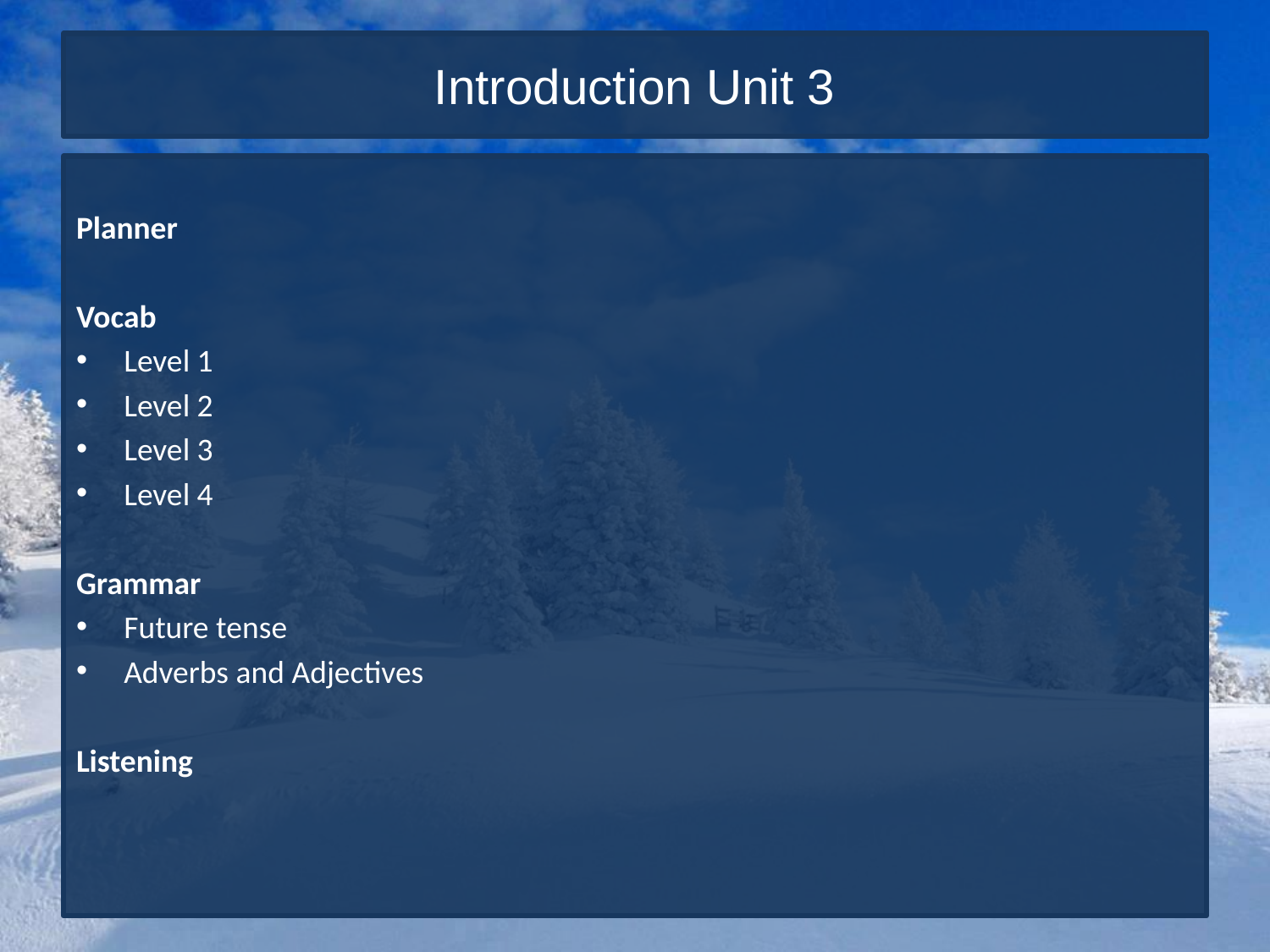

# Introduction Unit 3

Planner

Vocab
Level 1
Level 2
Level 3
Level 4

Grammar
Future tense
Adverbs and Adjectives

Listening